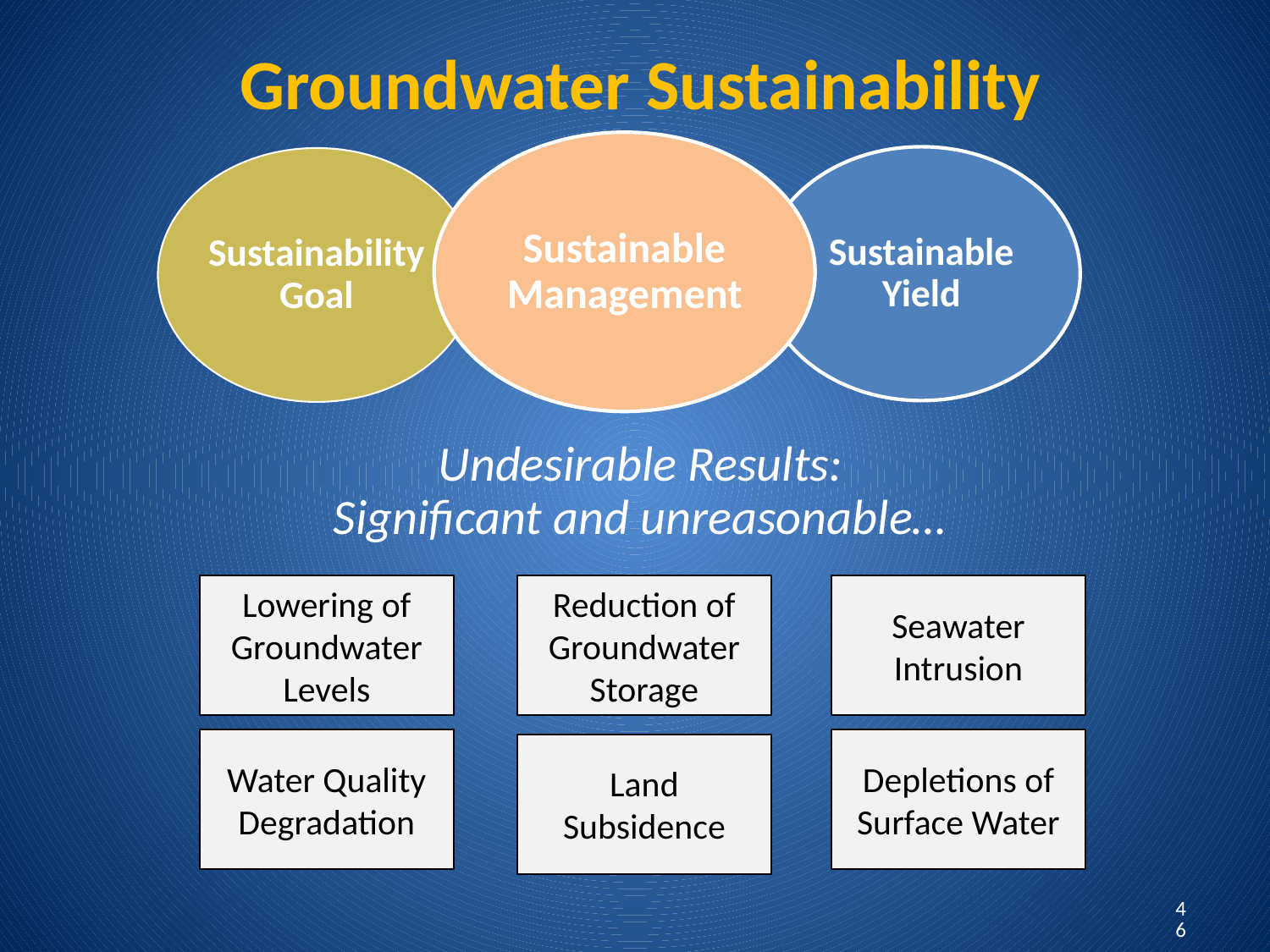

Groundwater Sustainability
Sustainable Management
Sustainable Yield
Sustainability Goal
Undesirable Results:
Significant and unreasonable…
Lowering of Groundwater Levels
Reduction of Groundwater Storage
Seawater Intrusion
Water Quality Degradation
Depletions of Surface Water
Land Subsidence
46